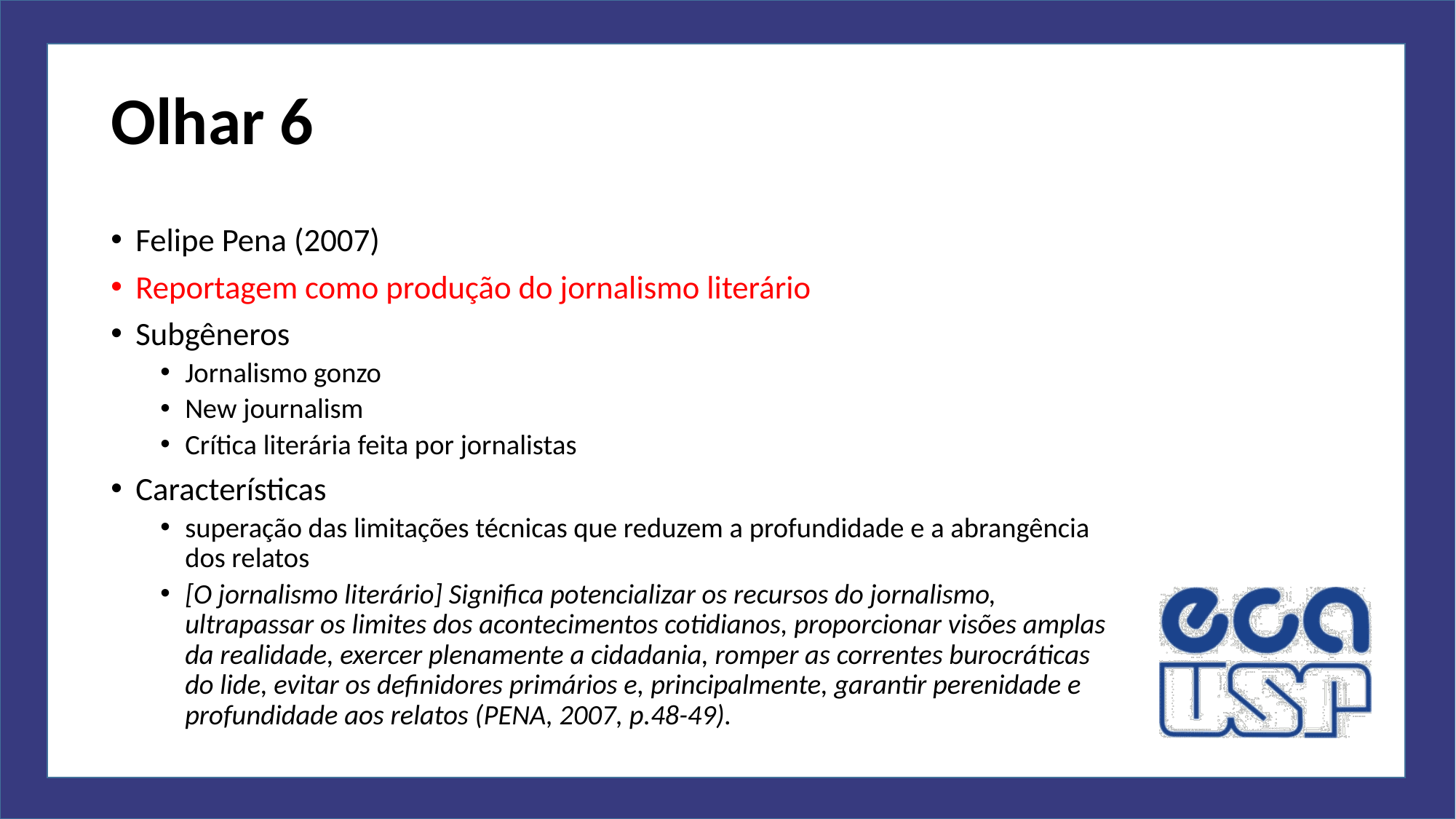

# Olhar 6
Felipe Pena (2007)
Reportagem como produção do jornalismo literário
Subgêneros
Jornalismo gonzo
New journalism
Crítica literária feita por jornalistas
Características
superação das limitações técnicas que reduzem a profundidade e a abrangência dos relatos
[O jornalismo literário] Significa potencializar os recursos do jornalismo, ultrapassar os limites dos acontecimentos cotidianos, proporcionar visões amplas da realidade, exercer plenamente a cidadania, romper as correntes burocráticas do lide, evitar os definidores primários e, principalmente, garantir perenidade e profundidade aos relatos (PENA, 2007, p.48-49).